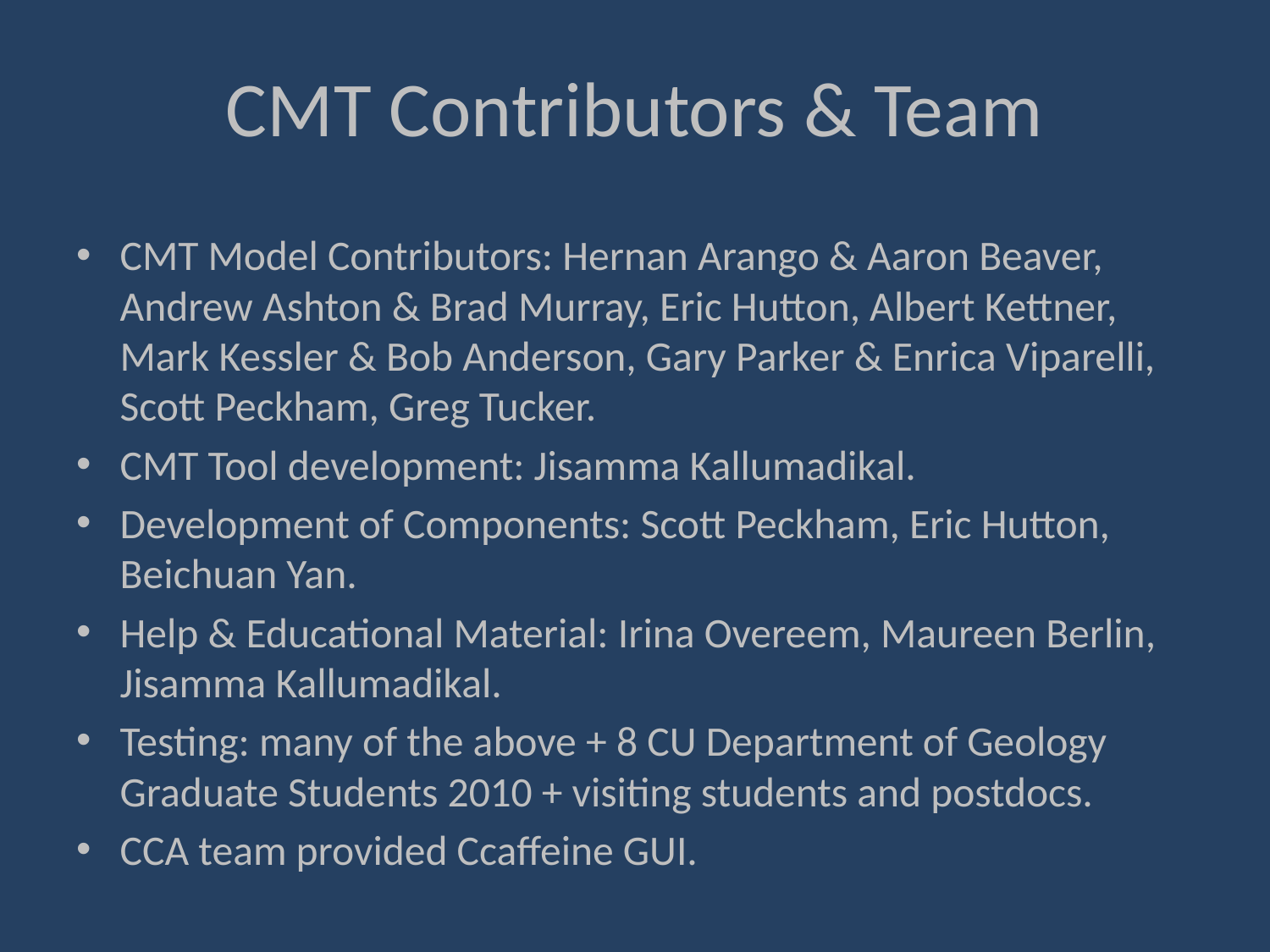

# CMT Contributors & Team
CMT Model Contributors: Hernan Arango & Aaron Beaver, Andrew Ashton & Brad Murray, Eric Hutton, Albert Kettner, Mark Kessler & Bob Anderson, Gary Parker & Enrica Viparelli, Scott Peckham, Greg Tucker.
CMT Tool development: Jisamma Kallumadikal.
Development of Components: Scott Peckham, Eric Hutton, Beichuan Yan.
Help & Educational Material: Irina Overeem, Maureen Berlin, Jisamma Kallumadikal.
Testing: many of the above + 8 CU Department of Geology Graduate Students 2010 + visiting students and postdocs.
CCA team provided Ccaffeine GUI.